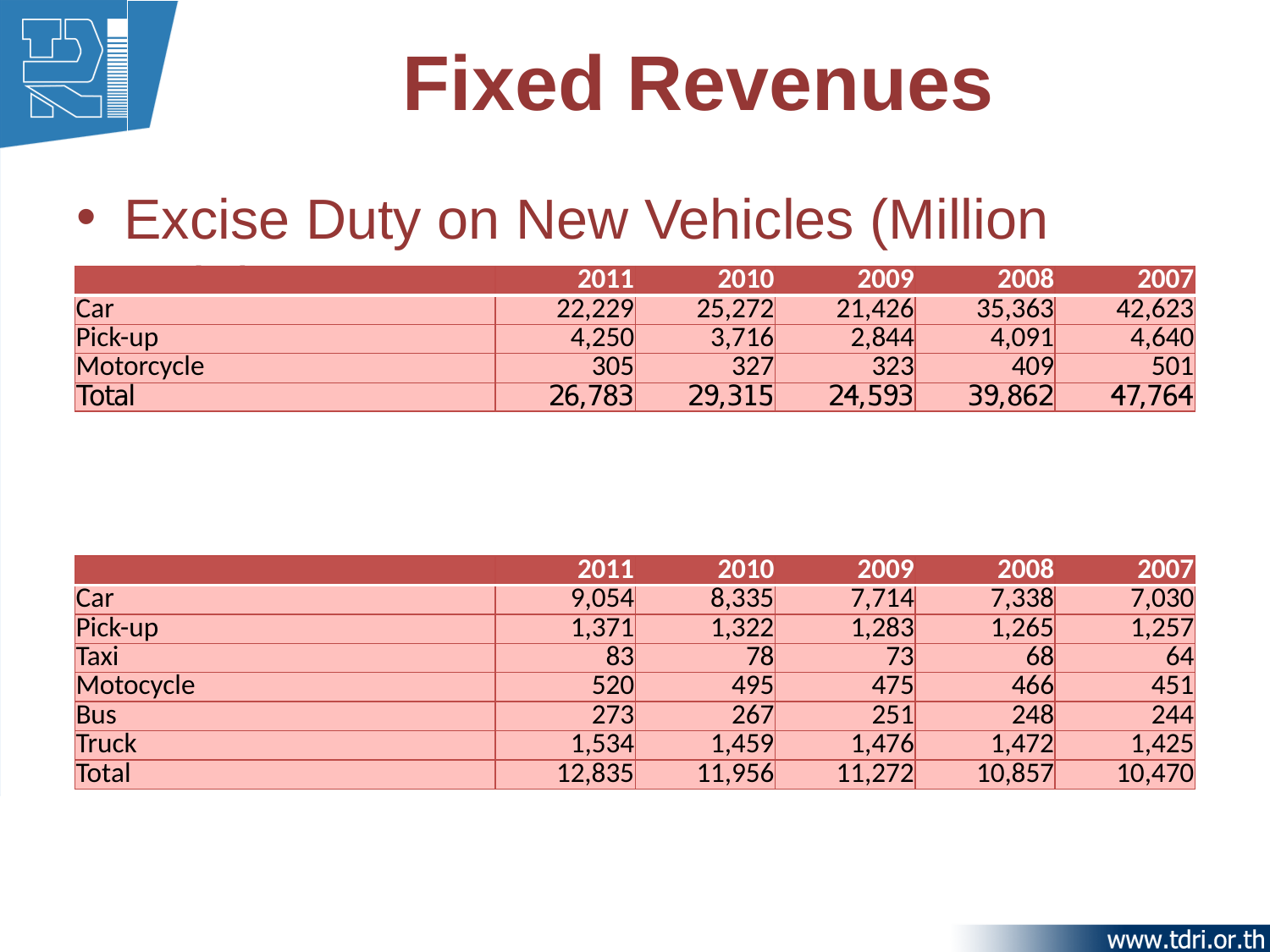

# Fixed Revenues
Excise Duty on New Vehicles (Million Baht)

Annual Vehicle Tax (Million Baht)
|  | 2011 | 2010 | 2009 | 2008 | 2007 |
| --- | --- | --- | --- | --- | --- |
| Car | 22,229 | 25,272 | 21,426 | 35,363 | 42,623 |
| Pick-up | 4,250 | 3,716 | 2,844 | 4,091 | 4,640 |
| Motorcycle | 305 | 327 | 323 | 409 | 501 |
| Total | 26,783 | 29,315 | 24,593 | 39,862 | 47,764 |
|  | 2011 | 2010 | 2009 | 2008 | 2007 |
| --- | --- | --- | --- | --- | --- |
| Car | 9,054 | 8,335 | 7,714 | 7,338 | 7,030 |
| Pick-up | 1,371 | 1,322 | 1,283 | 1,265 | 1,257 |
| Taxi | 83 | 78 | 73 | 68 | 64 |
| Motocycle | 520 | 495 | 475 | 466 | 451 |
| Bus | 273 | 267 | 251 | 248 | 244 |
| Truck | 1,534 | 1,459 | 1,476 | 1,472 | 1,425 |
| Total | 12,835 | 11,956 | 11,272 | 10,857 | 10,470 |